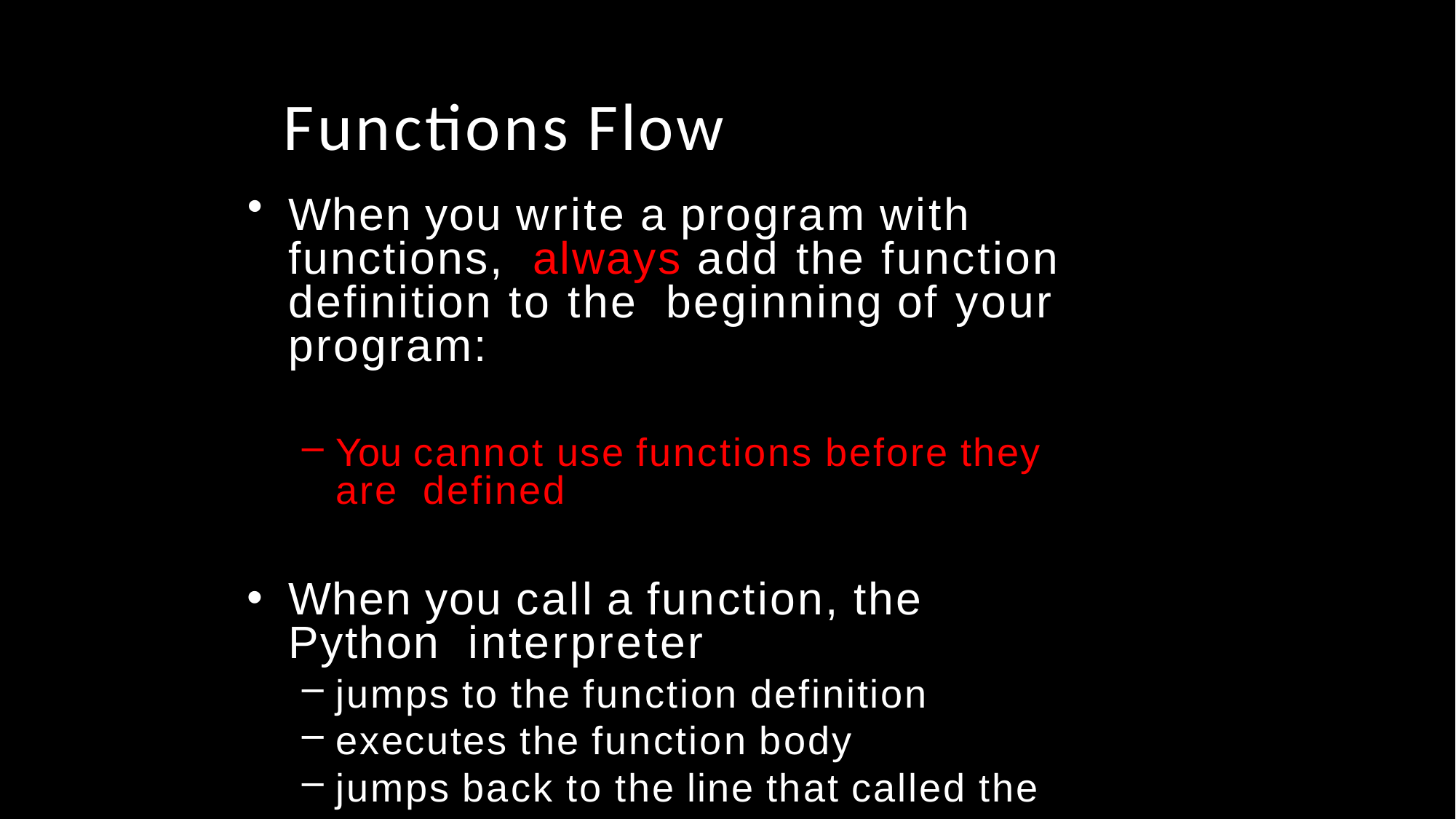

# Functions Flow
When you write a program with functions,  always add the function definition to the  beginning of your program:

You cannot use functions before they are  defined

When you call a function, the Python  interpreter
jumps to the function definition
executes the function body
jumps back to the line that called the function